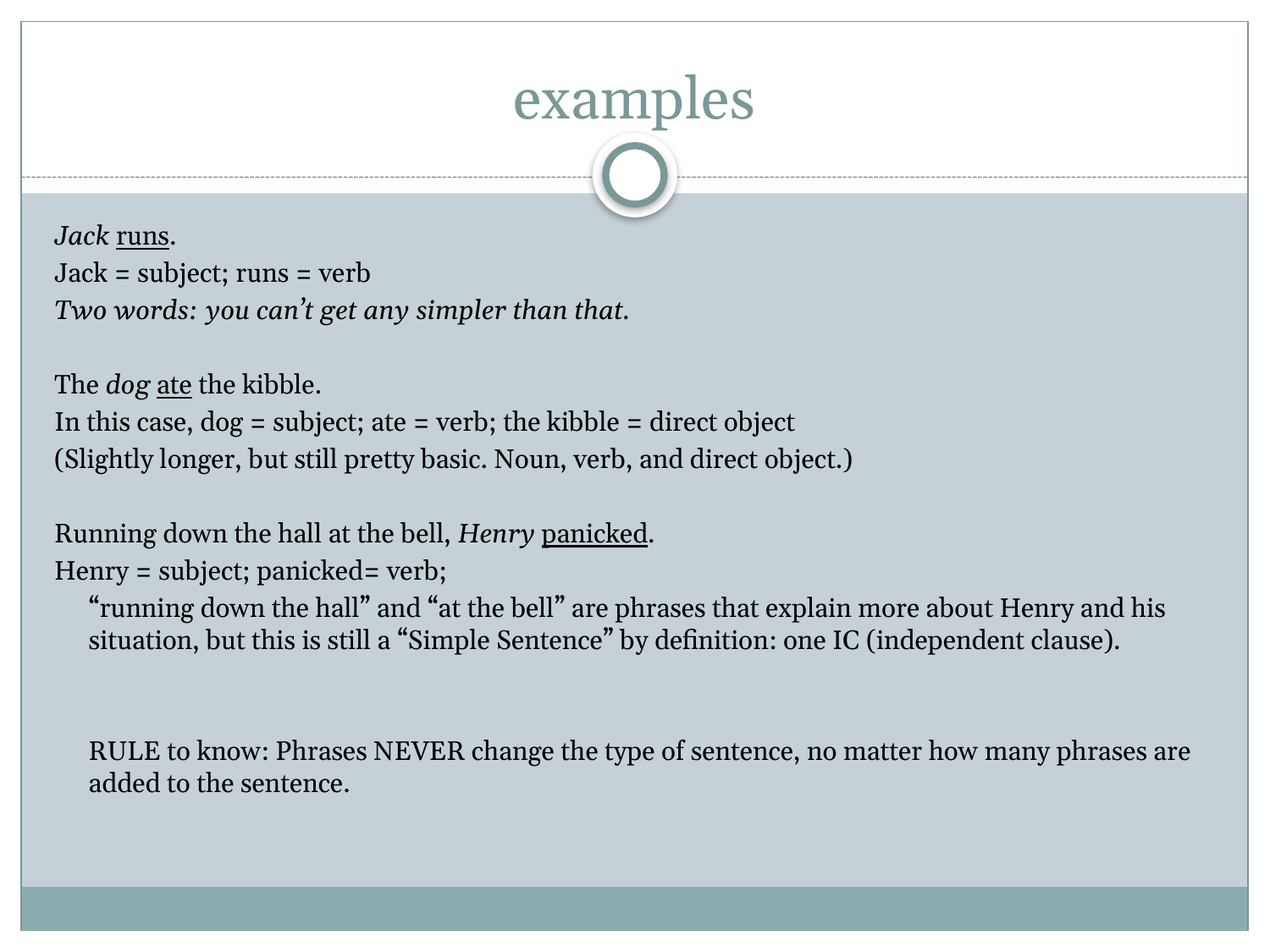

# examples
Jack runs.
Jack = subject; runs = verb
Two words: you can’t get any simpler than that.

The dog ate the kibble.
In this case, dog = subject; ate = verb; the kibble = direct object
(Slightly longer, but still pretty basic. Noun, verb, and direct object.)

Running down the hall at the bell, Henry panicked.
Henry = subject; panicked= verb;
 	“running down the hall” and “at the bell” are phrases that explain more about Henry and his situation, but this is still a “Simple Sentence” by definition: one IC (independent clause).

	RULE to know: Phrases NEVER change the type of sentence, no matter how many phrases are added to the sentence.